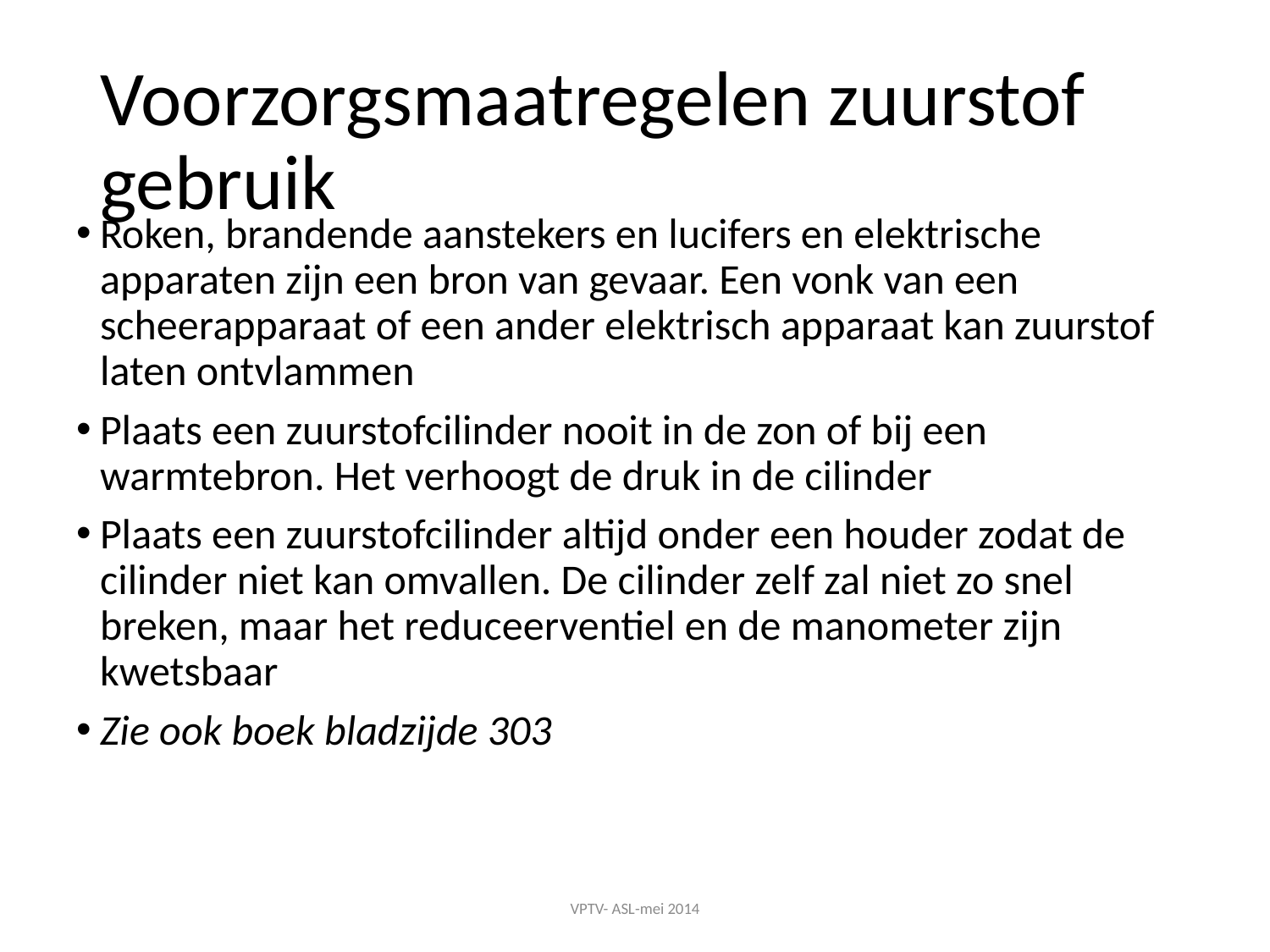

# Voorzorgsmaatregelen zuurstof gebruik
Roken, brandende aanstekers en lucifers en elektrische apparaten zijn een bron van gevaar. Een vonk van een scheerapparaat of een ander elektrisch apparaat kan zuurstof laten ontvlammen
Plaats een zuurstofcilinder nooit in de zon of bij een warmtebron. Het verhoogt de druk in de cilinder
Plaats een zuurstofcilinder altijd onder een houder zodat de cilinder niet kan omvallen. De cilinder zelf zal niet zo snel breken, maar het reduceerventiel en de manometer zijn kwetsbaar
Zie ook boek bladzijde 303

VPTV- ASL-mei 2014